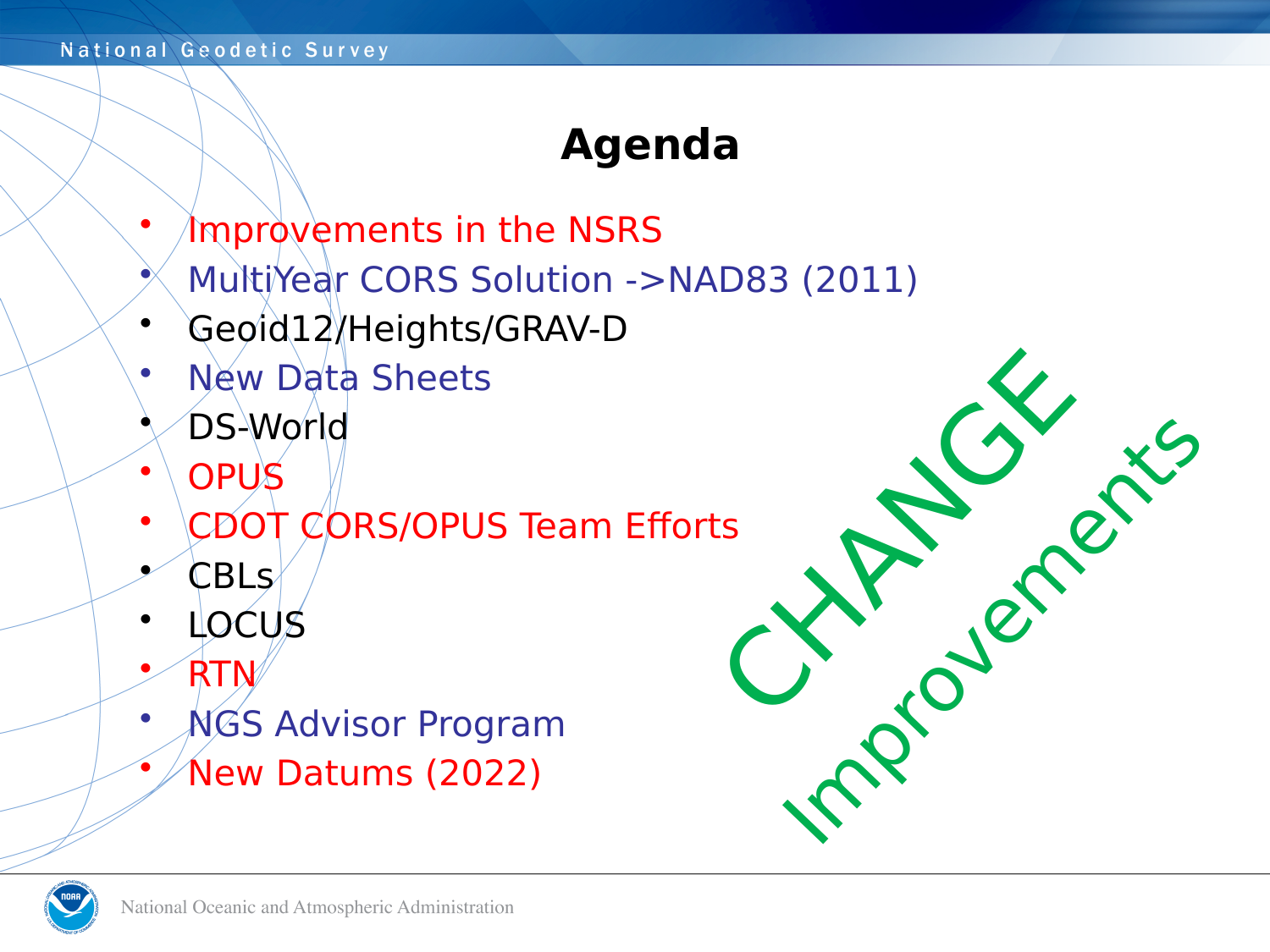

# Agenda
Improvements in the NSRS
MultiYear CORS Solution ->NAD83 (2011)
Geoid12/Heights/GRAV-D
New Data Sheets
DS-World
OPUS
CDOT CORS/OPUS Team Efforts
CBLs
LOCUS
RTN
NGS Advisor Program
New Datums (2022)

CHANGE
Improvements